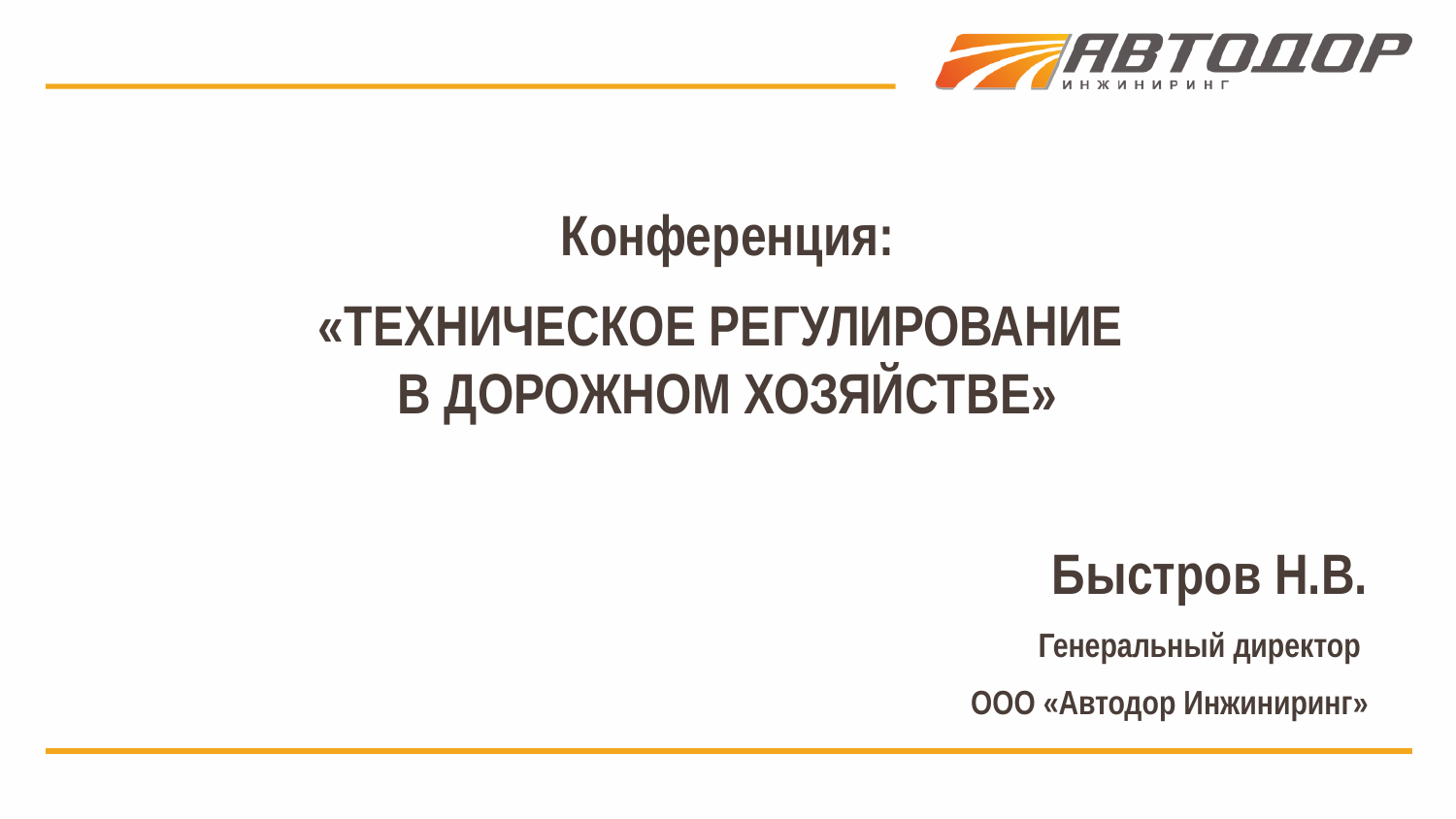

Конференция:
«ТЕХНИЧЕСКОЕ РЕГУЛИРОВАНИЕ
В ДОРОЖНОМ ХОЗЯЙСТВЕ»

Быстров Н.В.
Генеральный директор
ООО «Автодор Инжиниринг»